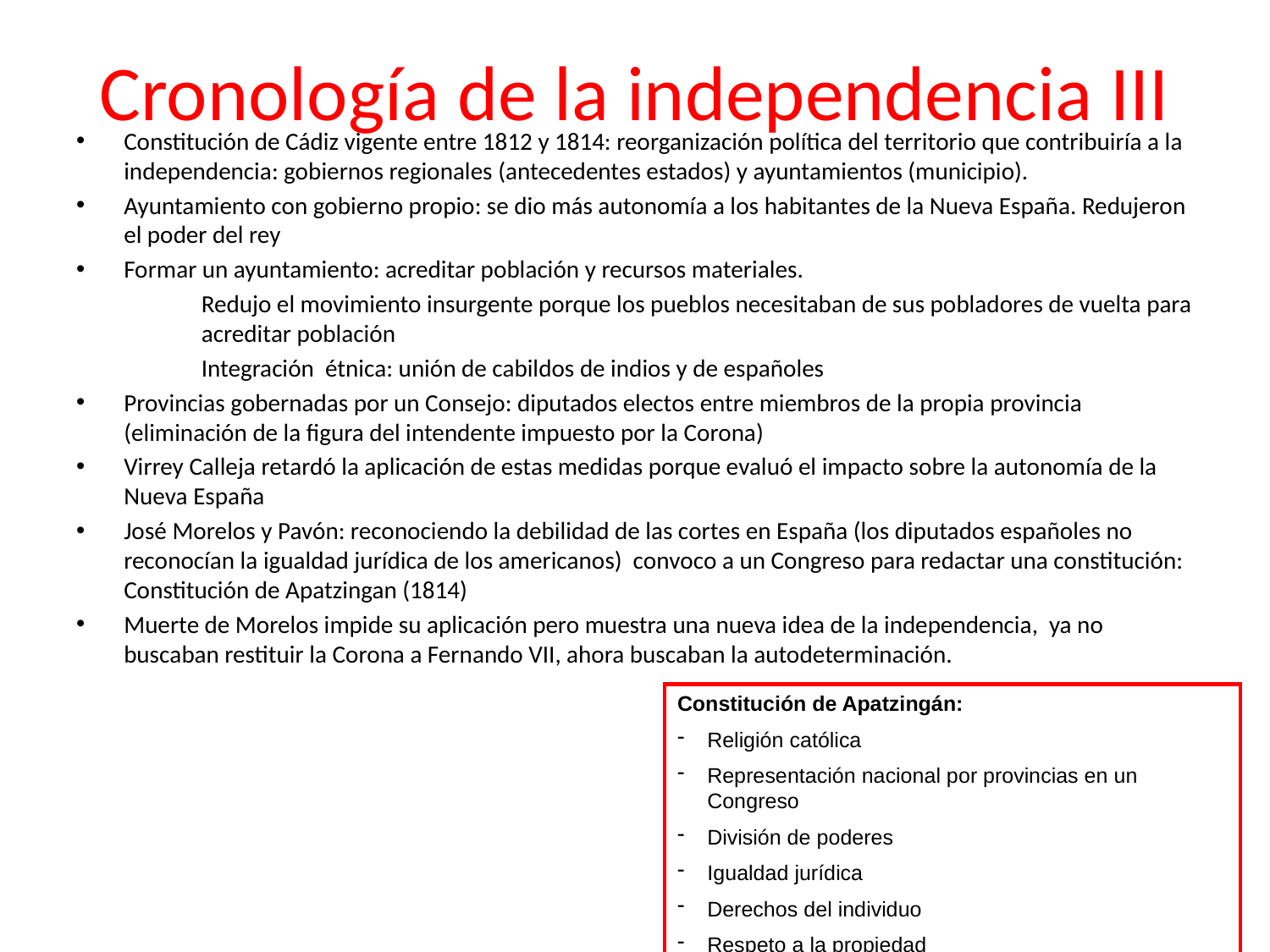

# Cronología de la independencia III
Constitución de Cádiz vigente entre 1812 y 1814: reorganización política del territorio que contribuiría a la independencia: gobiernos regionales (antecedentes estados) y ayuntamientos (municipio).
Ayuntamiento con gobierno propio: se dio más autonomía a los habitantes de la Nueva España. Redujeron el poder del rey
Formar un ayuntamiento: acreditar población y recursos materiales.
	Redujo el movimiento insurgente porque los pueblos necesitaban de sus pobladores de vuelta para acreditar población
	Integración  étnica: unión de cabildos de indios y de españoles
Provincias gobernadas por un Consejo: diputados electos entre miembros de la propia provincia (eliminación de la figura del intendente impuesto por la Corona)
Virrey Calleja retardó la aplicación de estas medidas porque evaluó el impacto sobre la autonomía de la Nueva España
José Morelos y Pavón: reconociendo la debilidad de las cortes en España (los diputados españoles no reconocían la igualdad jurídica de los americanos)  convoco a un Congreso para redactar una constitución: Constitución de Apatzingan (1814)
Muerte de Morelos impide su aplicación pero muestra una nueva idea de la independencia,  ya no buscaban restituir la Corona a Fernando VII, ahora buscaban la autodeterminación.
Constitución de Apatzingán:
Religión católica
Representación nacional por provincias en un Congreso
División de poderes
Igualdad jurídica
Derechos del individuo
Respeto a la propiedad